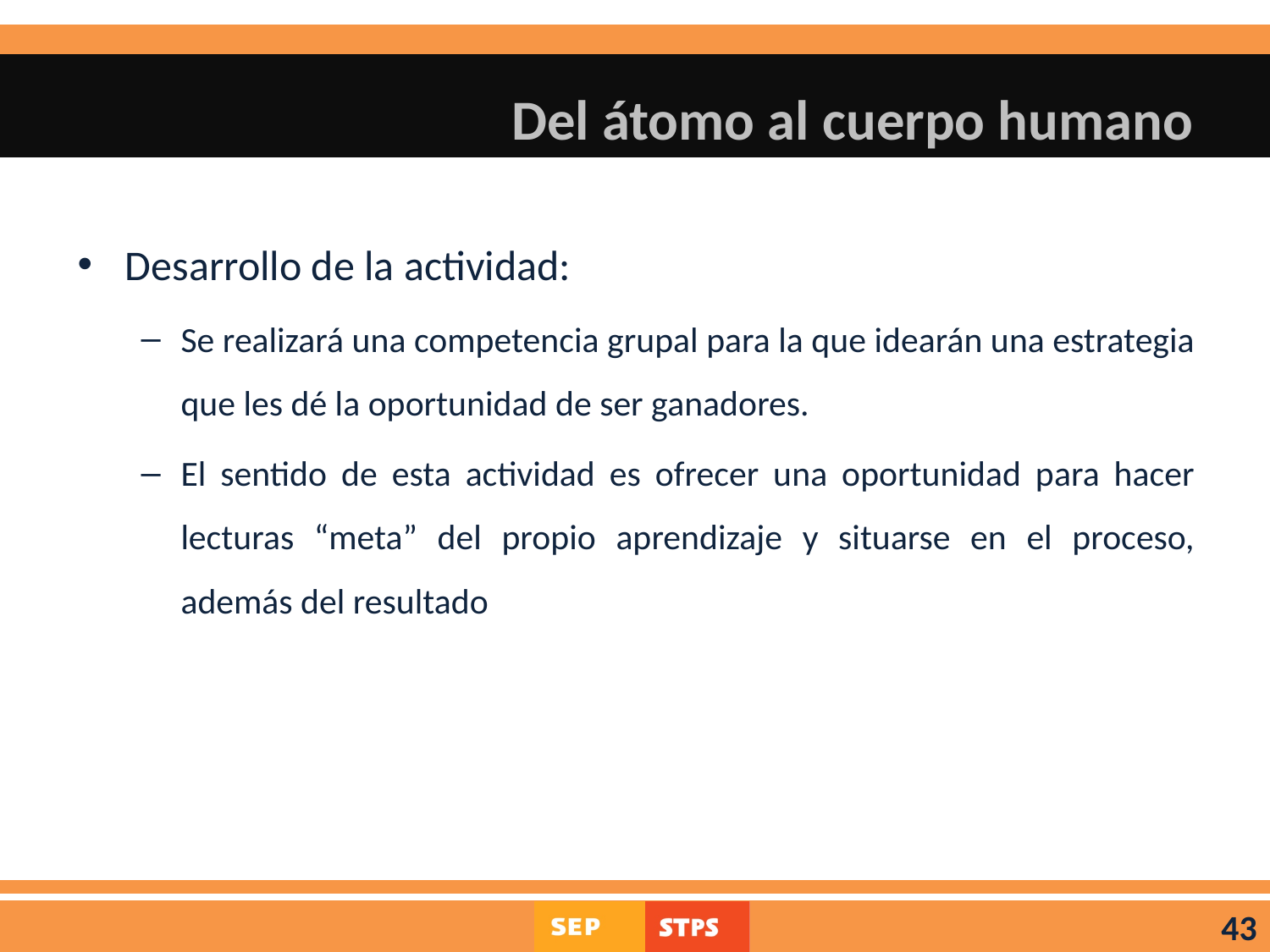

# Del átomo al cuerpo humano
Desarrollo de la actividad:
Se realizará una competencia grupal para la que idearán una estrategia que les dé la oportunidad de ser ganadores.
El sentido de esta actividad es ofrecer una oportunidad para hacer lecturas “meta” del propio aprendizaje y situarse en el proceso, además del resultado

43